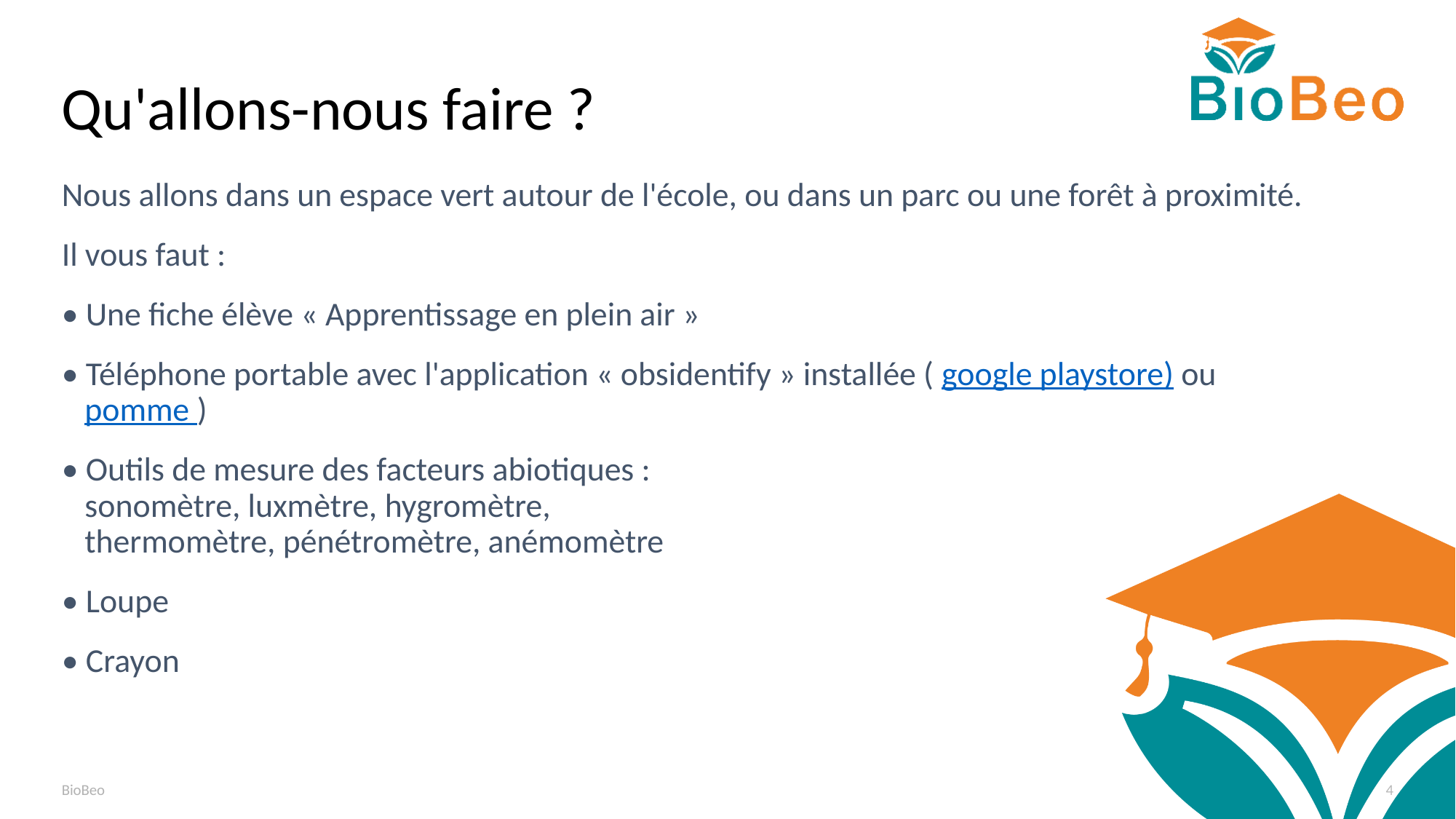

# Qu'allons-nous faire ?
Nous allons dans un espace vert autour de l'école, ou dans un parc ou une forêt à proximité.
Il vous faut :
• Une fiche élève « Apprentissage en plein air »
• Téléphone portable avec l'application « obsidentify » installée ( google playstore) ou  pomme )
• Outils de mesure des facteurs abiotiques :
sonomètre, luxmètre, hygromètre,
thermomètre, pénétromètre, anémomètre
• Loupe
• Crayon

BioBeo
4